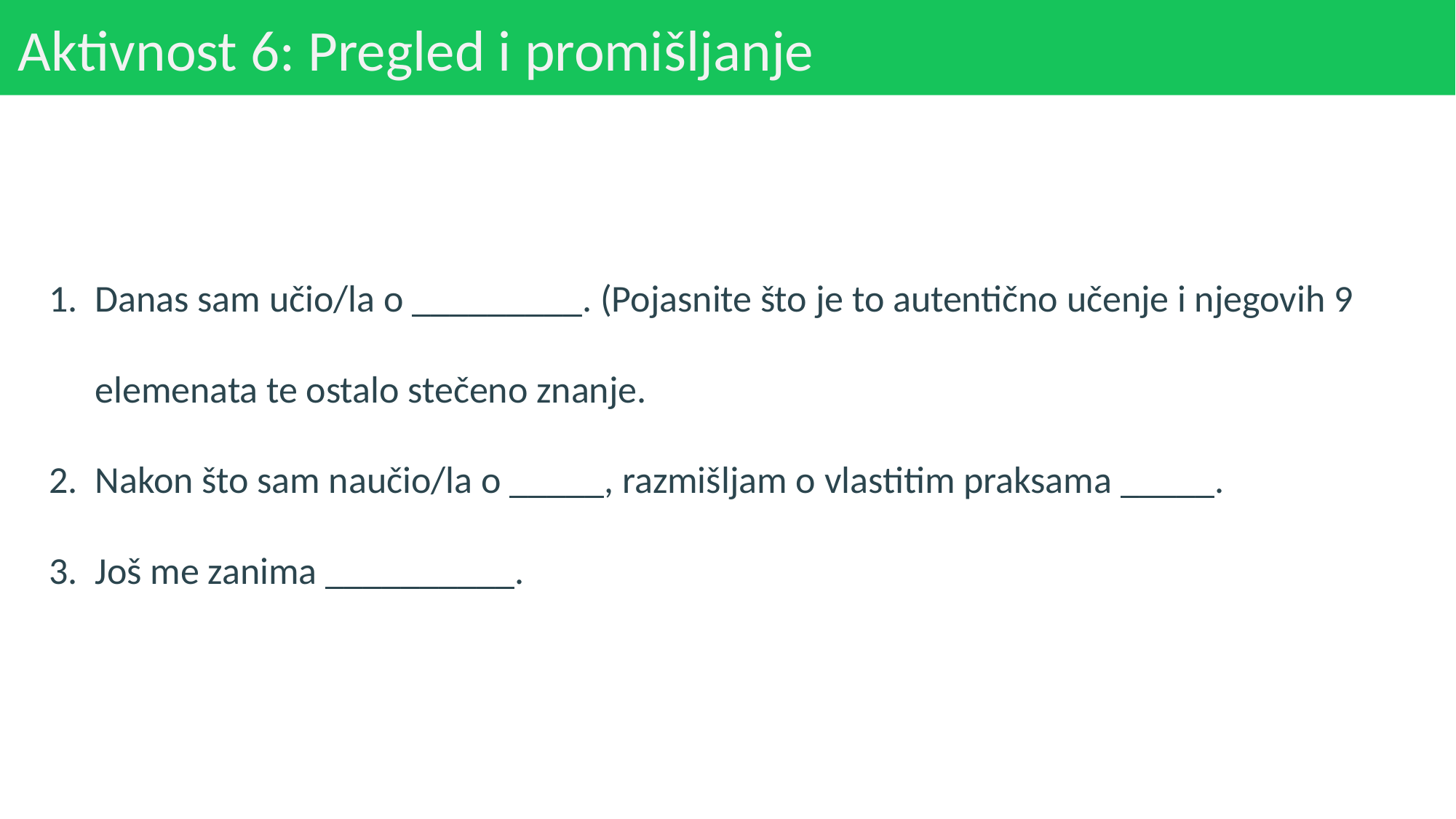

# Aktivnost 6: Pregled i promišljanje
Danas sam učio/la o _________. (Pojasnite što je to autentično učenje i njegovih 9 elemenata te ostalo stečeno znanje.
Nakon što sam naučio/la o _____, razmišljam o vlastitim praksama _____.
Još me zanima __________.